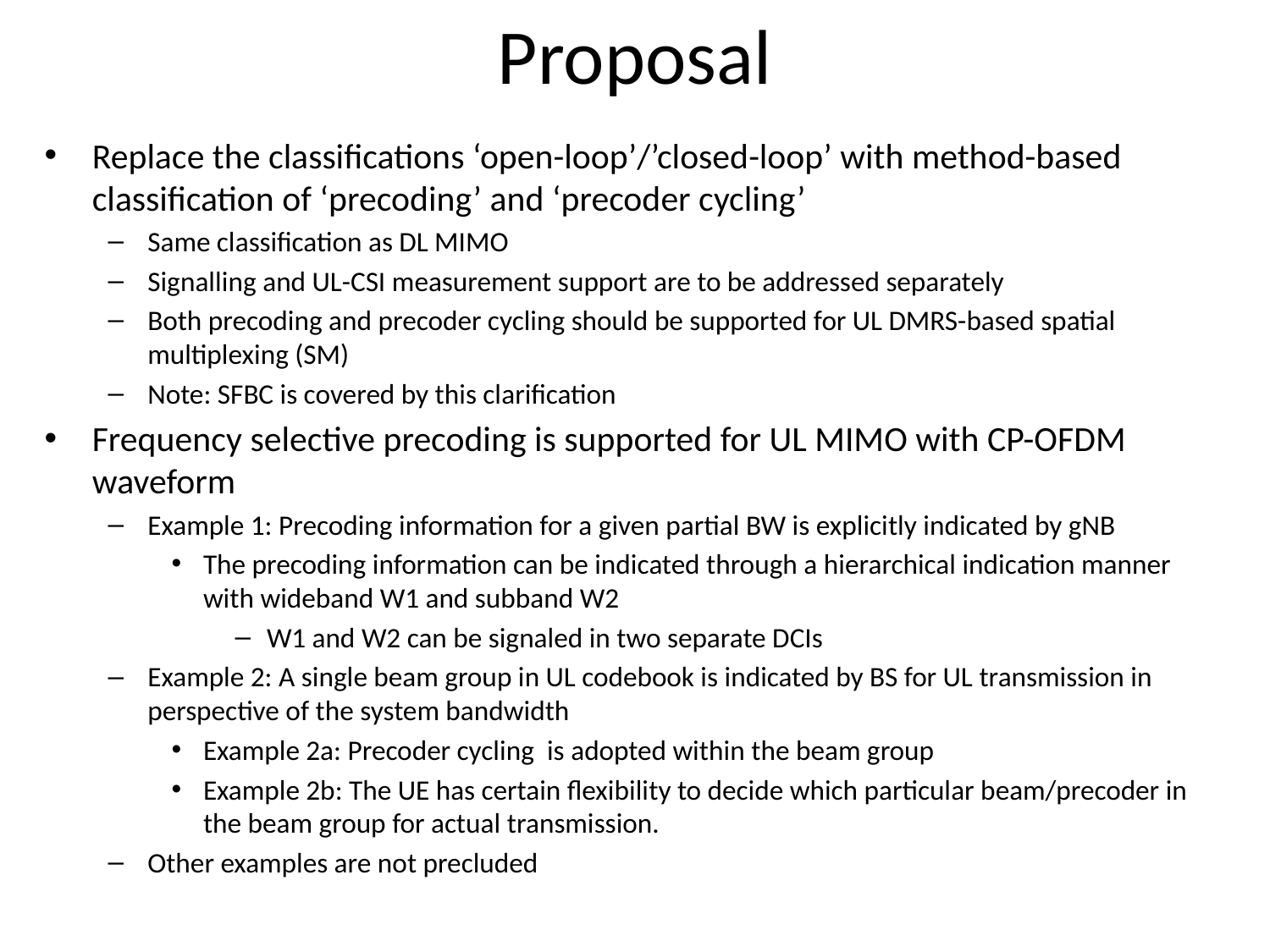

# Proposal
Replace the classifications ‘open-loop’/’closed-loop’ with method-based classification of ‘precoding’ and ‘precoder cycling’
Same classification as DL MIMO
Signalling and UL-CSI measurement support are to be addressed separately
Both precoding and precoder cycling should be supported for UL DMRS-based spatial multiplexing (SM)
Note: SFBC is covered by this clarification
Frequency selective precoding is supported for UL MIMO with CP-OFDM waveform
Example 1: Precoding information for a given partial BW is explicitly indicated by gNB
The precoding information can be indicated through a hierarchical indication manner with wideband W1 and subband W2
W1 and W2 can be signaled in two separate DCIs
Example 2: A single beam group in UL codebook is indicated by BS for UL transmission in perspective of the system bandwidth
Example 2a: Precoder cycling  is adopted within the beam group
Example 2b: The UE has certain flexibility to decide which particular beam/precoder in the beam group for actual transmission.
Other examples are not precluded